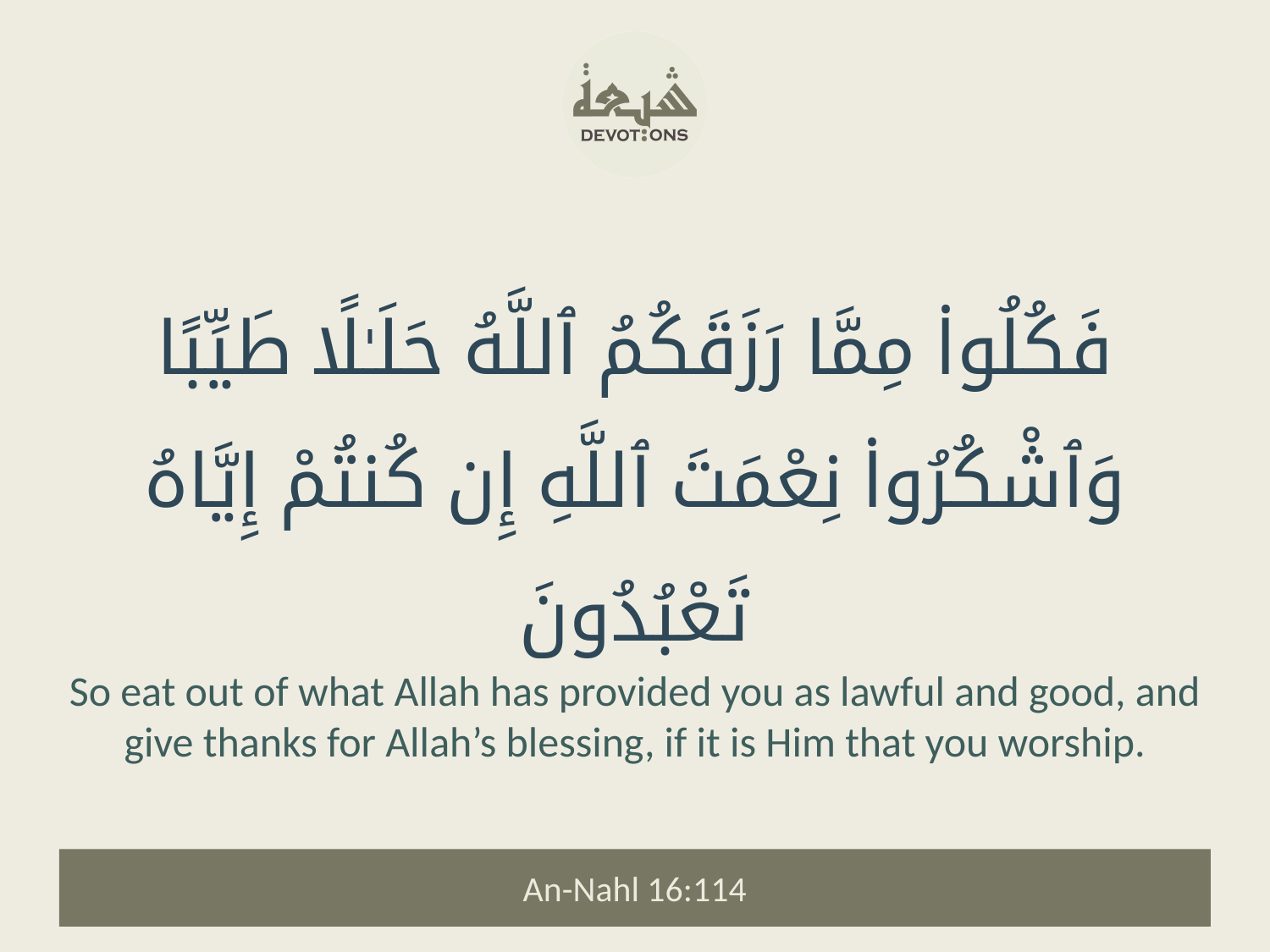

فَكُلُوا۟ مِمَّا رَزَقَكُمُ ٱللَّهُ حَلَـٰلًا طَيِّبًا وَٱشْكُرُوا۟ نِعْمَتَ ٱللَّهِ إِن كُنتُمْ إِيَّاهُ تَعْبُدُونَ
So eat out of what Allah has provided you as lawful and good, and give thanks for Allah’s blessing, if it is Him that you worship.
An-Nahl 16:114